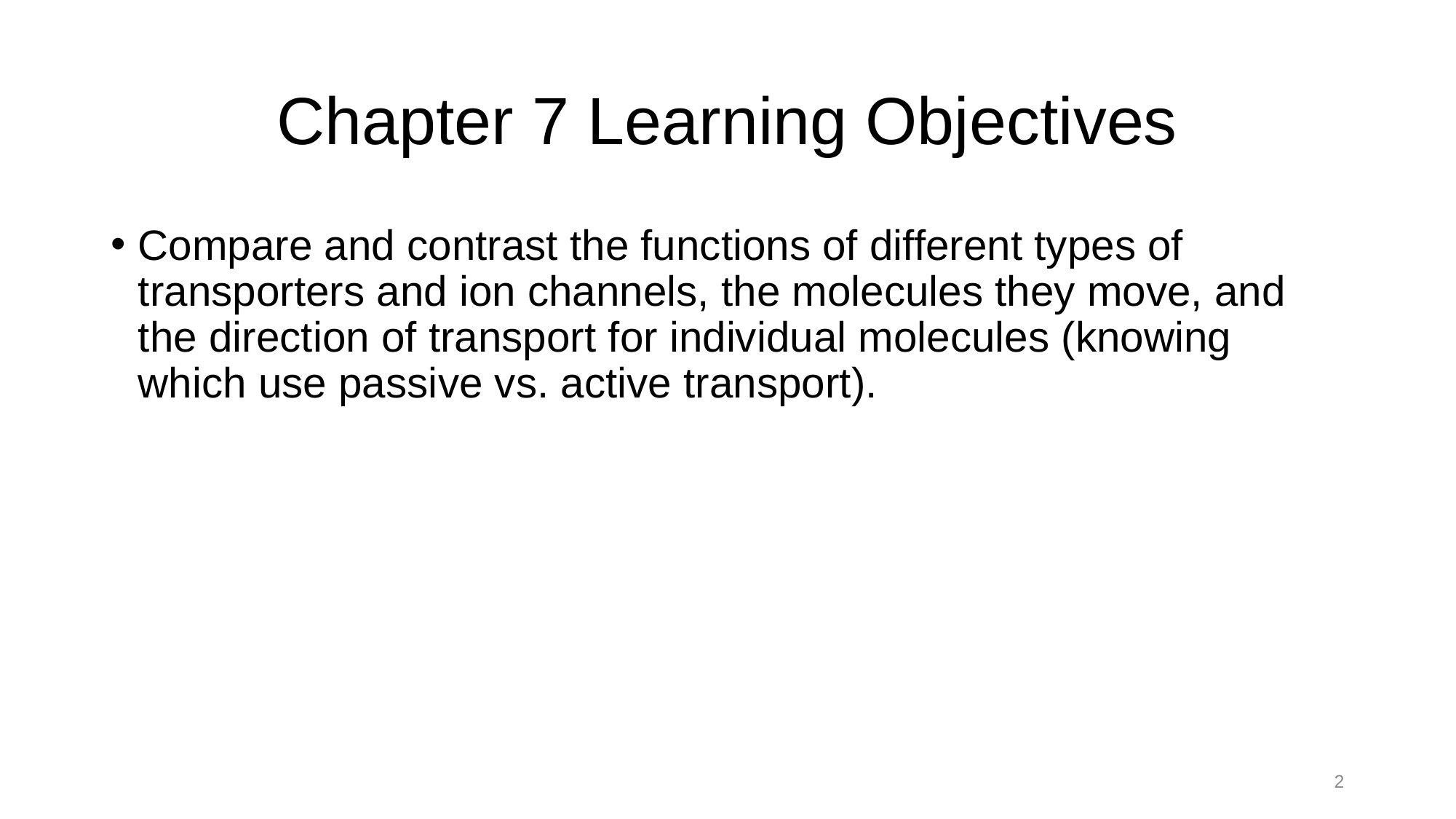

# Chapter 7 Learning Objectives
Compare and contrast the functions of different types of transporters and ion channels, the molecules they move, and the direction of transport for individual molecules (knowing which use passive vs. active transport).
2